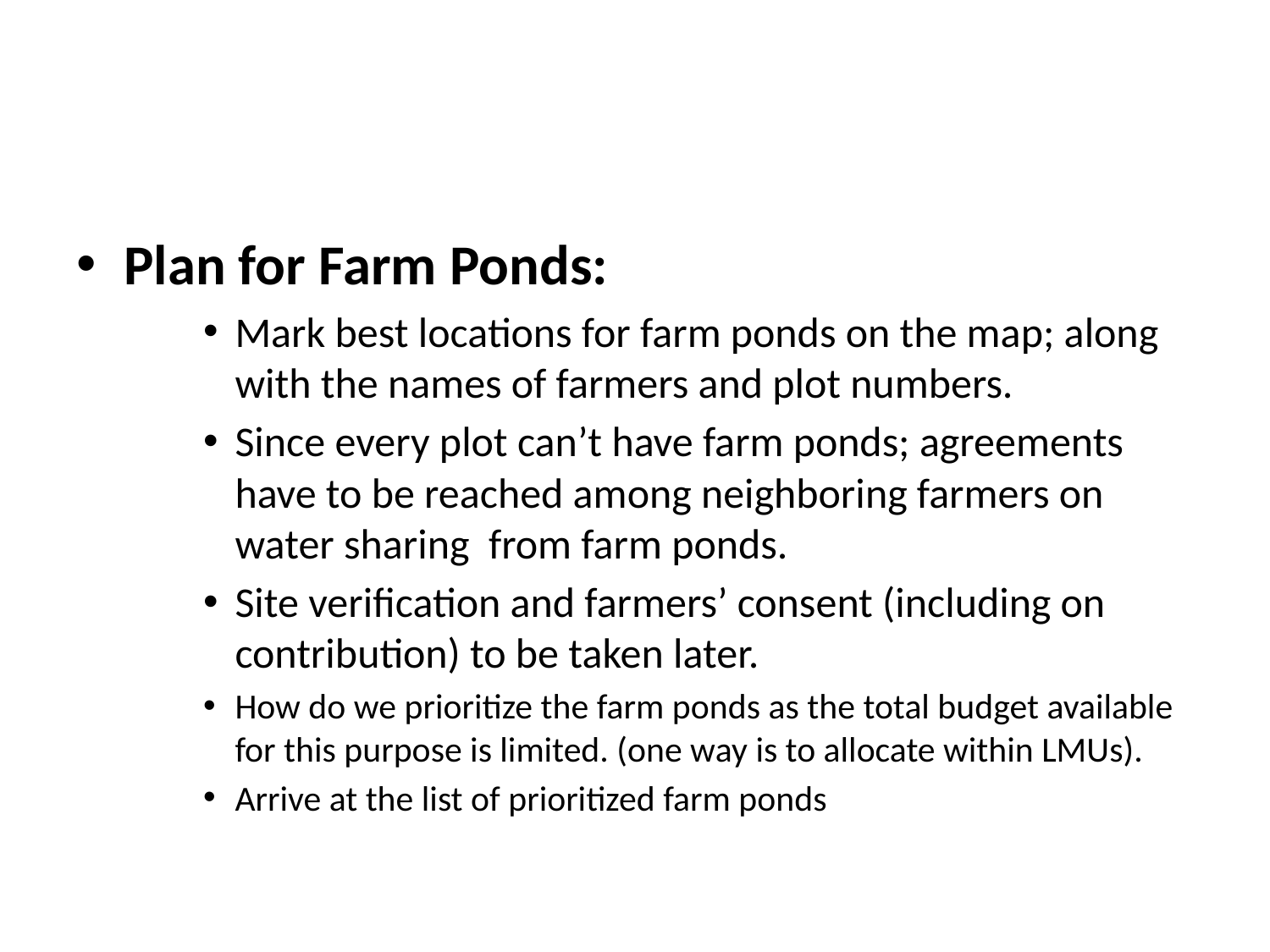

#
Plan for Farm Ponds:
Mark best locations for farm ponds on the map; along with the names of farmers and plot numbers.
Since every plot can’t have farm ponds; agreements have to be reached among neighboring farmers on water sharing  from farm ponds.
Site verification and farmers’ consent (including on contribution) to be taken later.
How do we prioritize the farm ponds as the total budget available for this purpose is limited. (one way is to allocate within LMUs).
Arrive at the list of prioritized farm ponds